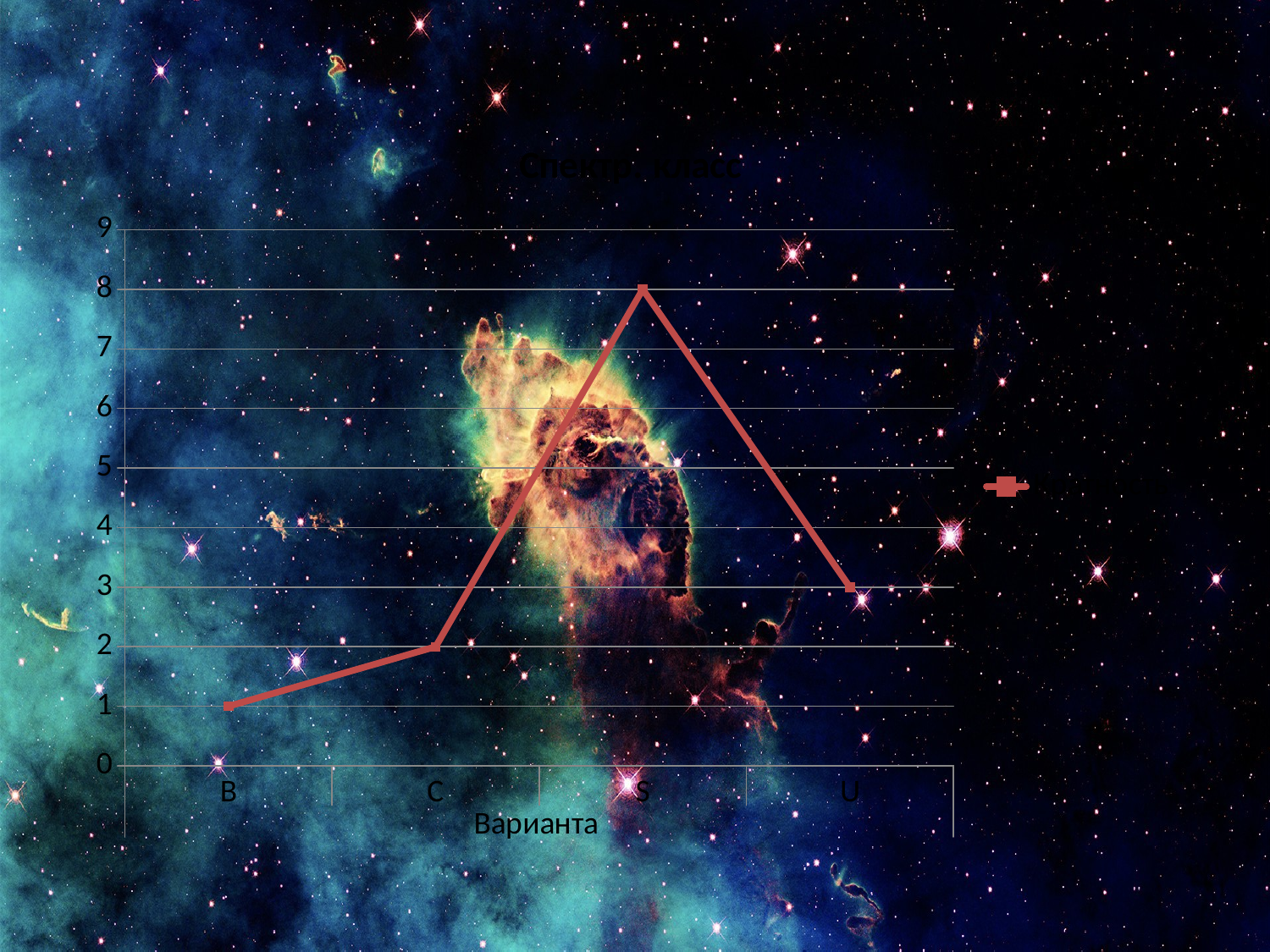

### Chart: Спектр. класс

| Category | Кратность  |
|---|---|
| B | 1.0 |
| C | 2.0 |
| S | 8.0 |
| U | 3.0 |